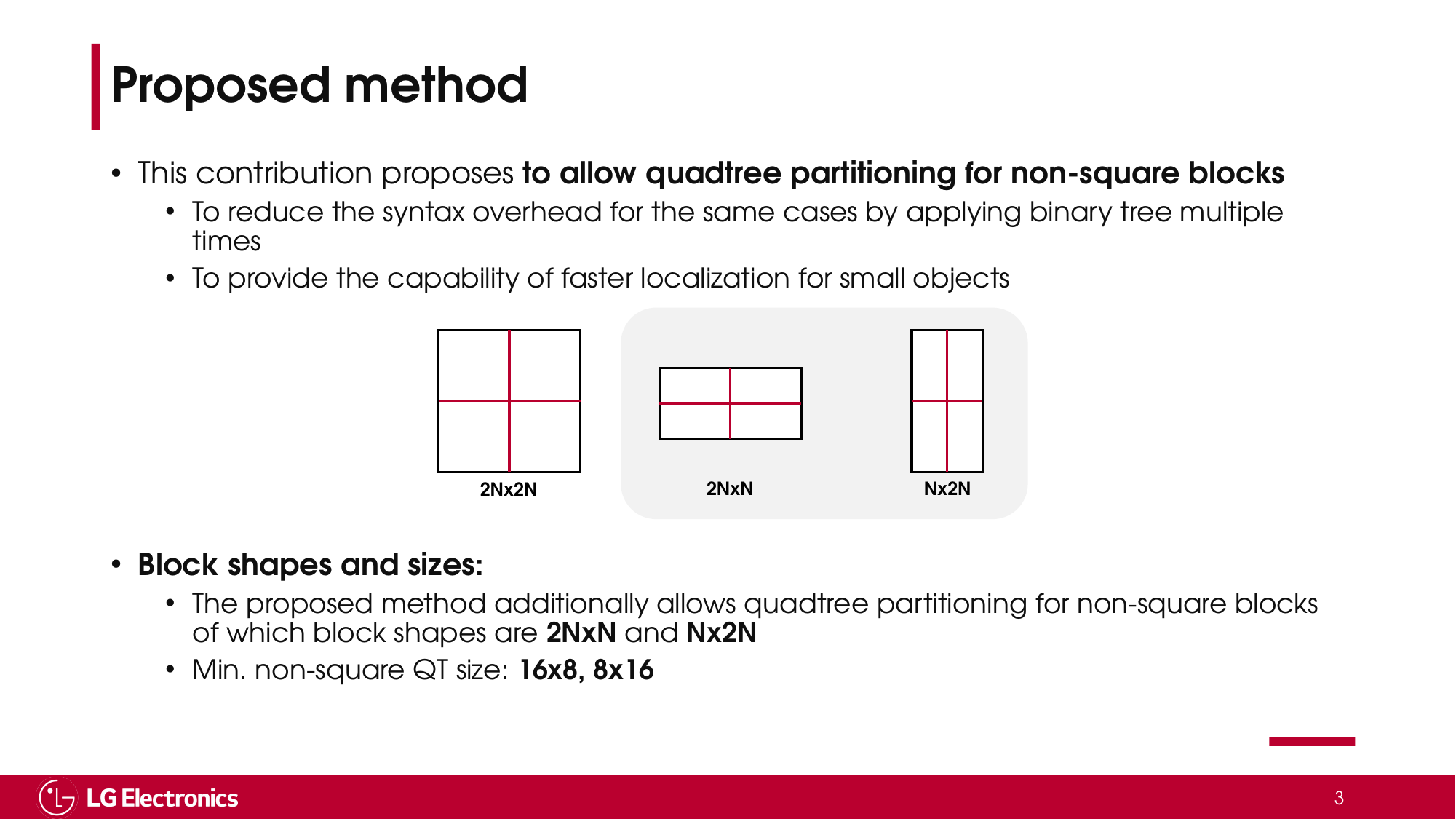

# Proposed method
This contribution proposes to allow quadtree partitioning for non-square blocks
To reduce the syntax overhead for the same cases by applying binary tree multiple times
To provide the capability of faster localization for small objects

Block shapes and sizes:
The proposed method additionally allows quadtree partitioning for non-square blocks of which block shapes are 2NxN and Nx2N
Min. non-square QT size: 16x8, 8x16

2NxN
Nx2N
2Nx2N
3